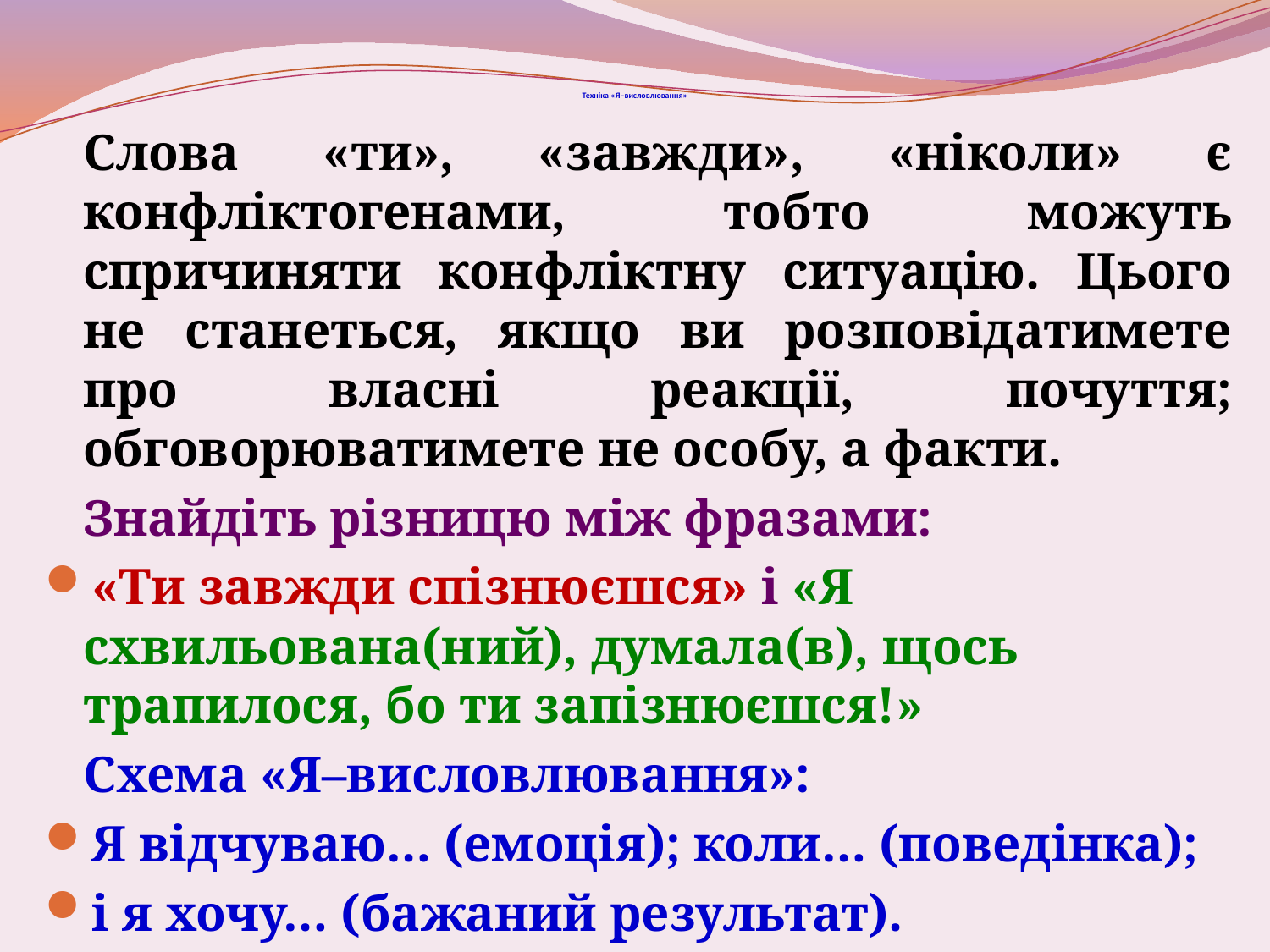

# Техніка «Я–висловлювання»
	Слова «ти», «завжди», «ніколи» є конфліктогенами, тобто можуть спричиняти конфліктну ситуацію. Цього не станеться, якщо ви розповідатимете про власні реакції, почуття; обговорюватимете не особу, а факти.
	Знайдіть різницю між фразами:
«Ти завжди спізнюєшся» і «Я схвильована(ний), думала(в), щось трапилося, бо ти запізнюєшся!»
	Схема «Я–висловлювання»:
Я відчуваю… (емоція); коли… (поведінка);
і я хочу… (бажаний результат).